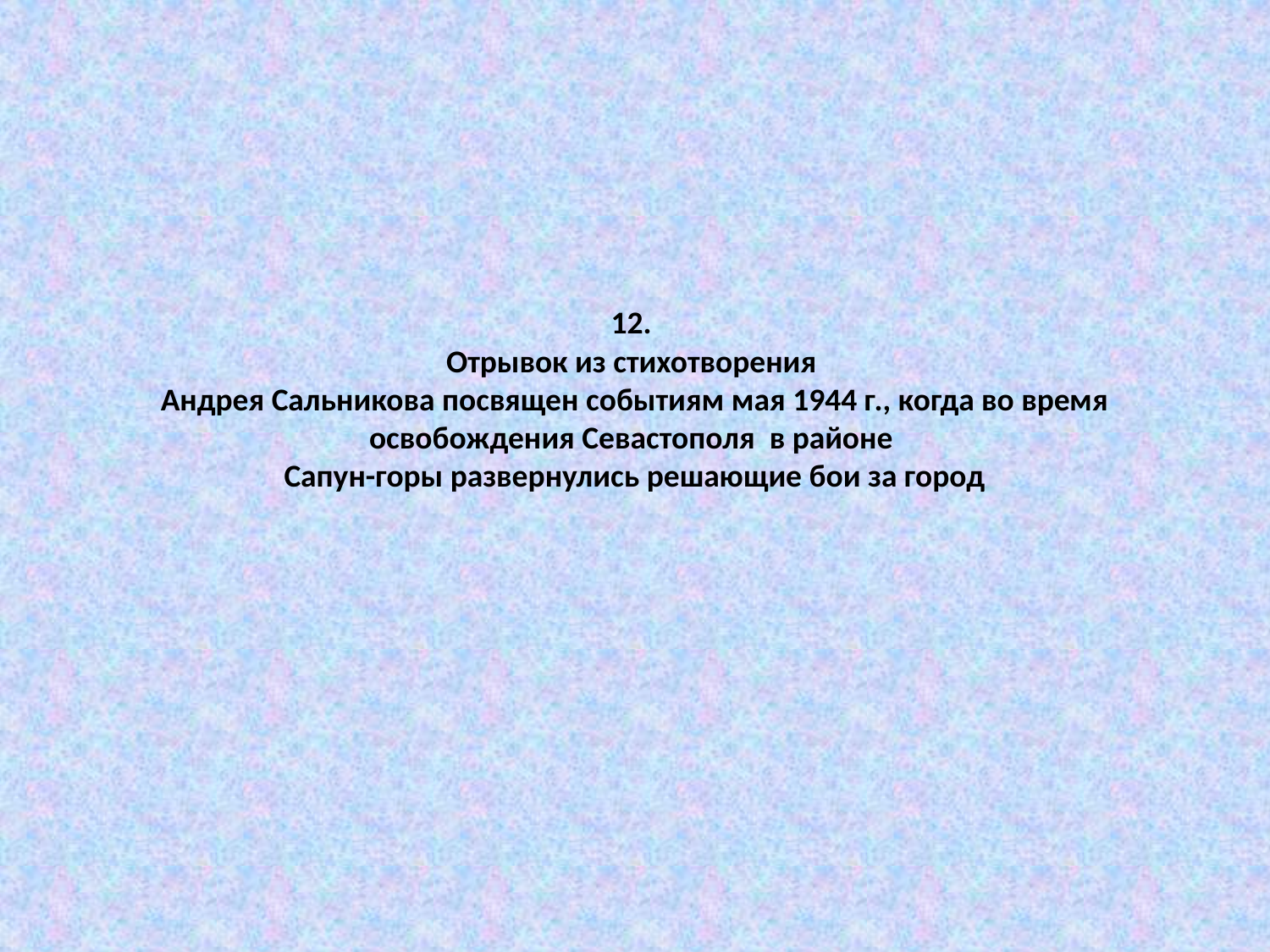

# 12. Отрывок из стихотворения Андрея Сальникова посвящен событиям мая 1944 г., когда во время освобождения Севастополя  в районе Сапун-горы развернулись решающие бои за город